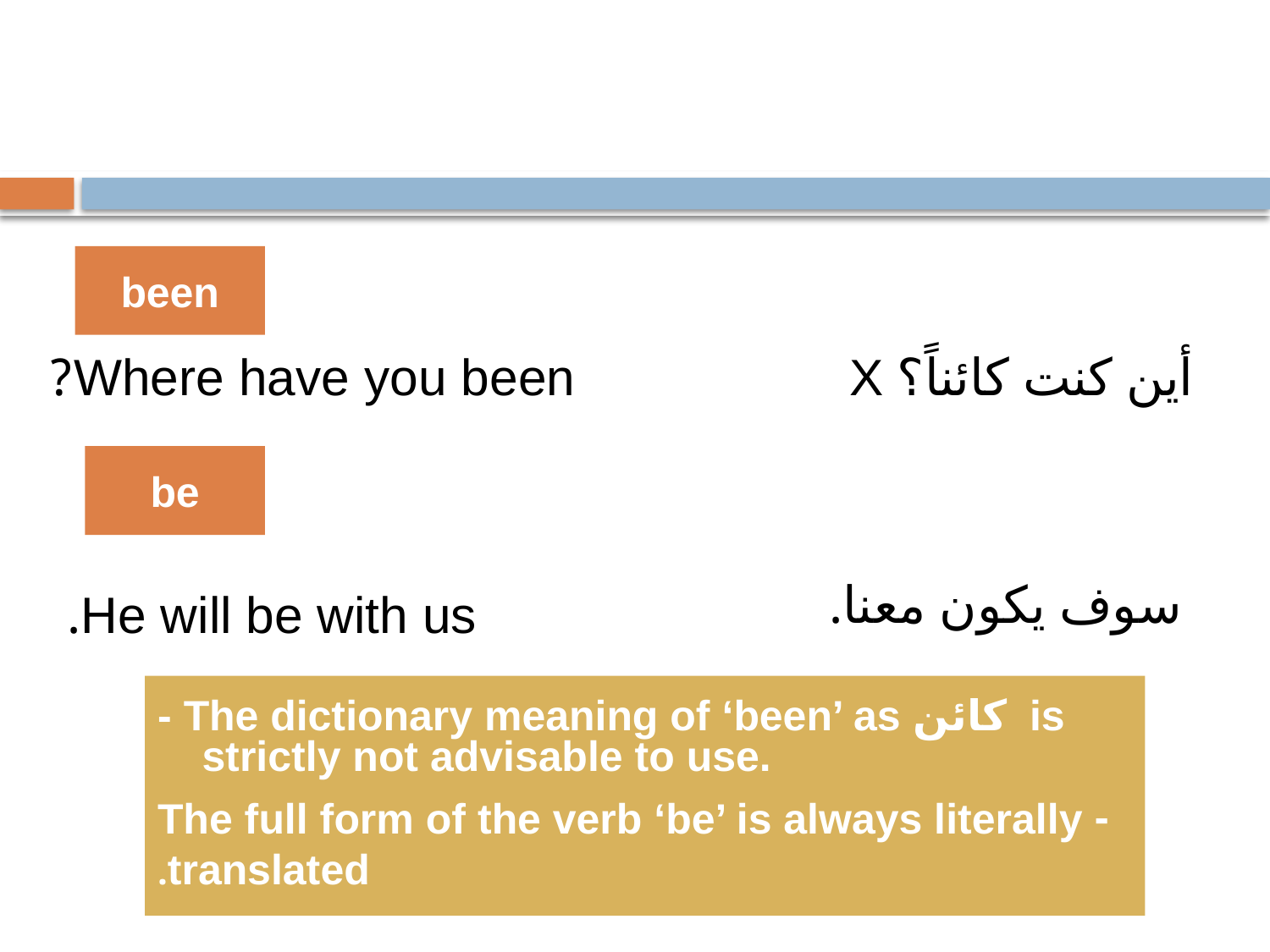

been
Where have you been?
أين كنت كائناً؟ X
be
سوف يكون معنا.
He will be with us.
- The dictionary meaning of ‘been’ as كائن  is strictly not advisable to use.
- The full form of the verb ‘be’ is always literally translated.